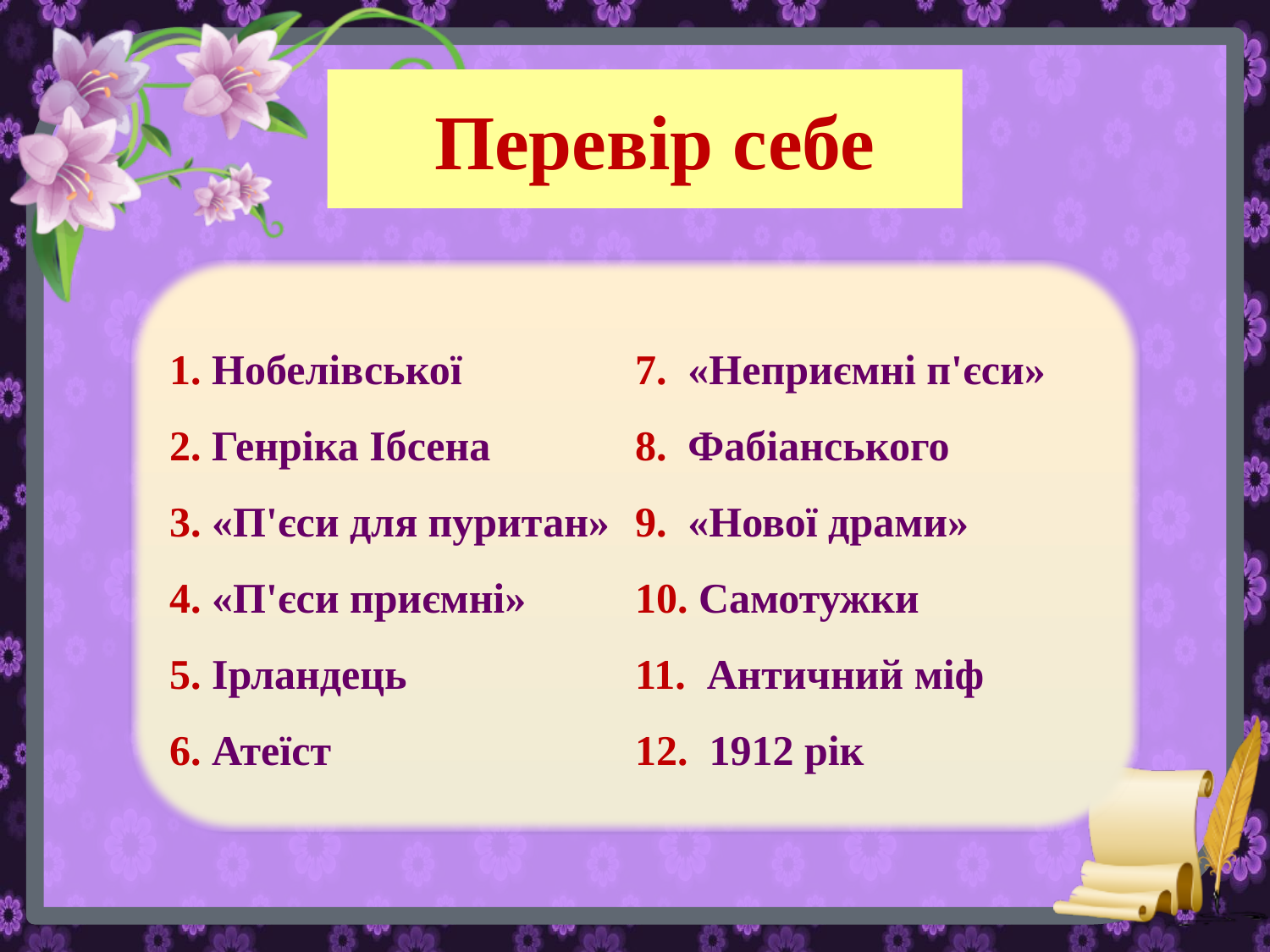

# Перевір себе
1. Нобелівської
2. Генріка Ібсена
3. «П'єси для пуритан»
4. «П'єси приємні»
5. Ірландець
6. Атеїст
7.  «Неприємні п'єси»
8.  Фабіанського
9.  «Нової драми»
10. Самотужки
11.  Античний міф
12.  1912 рік